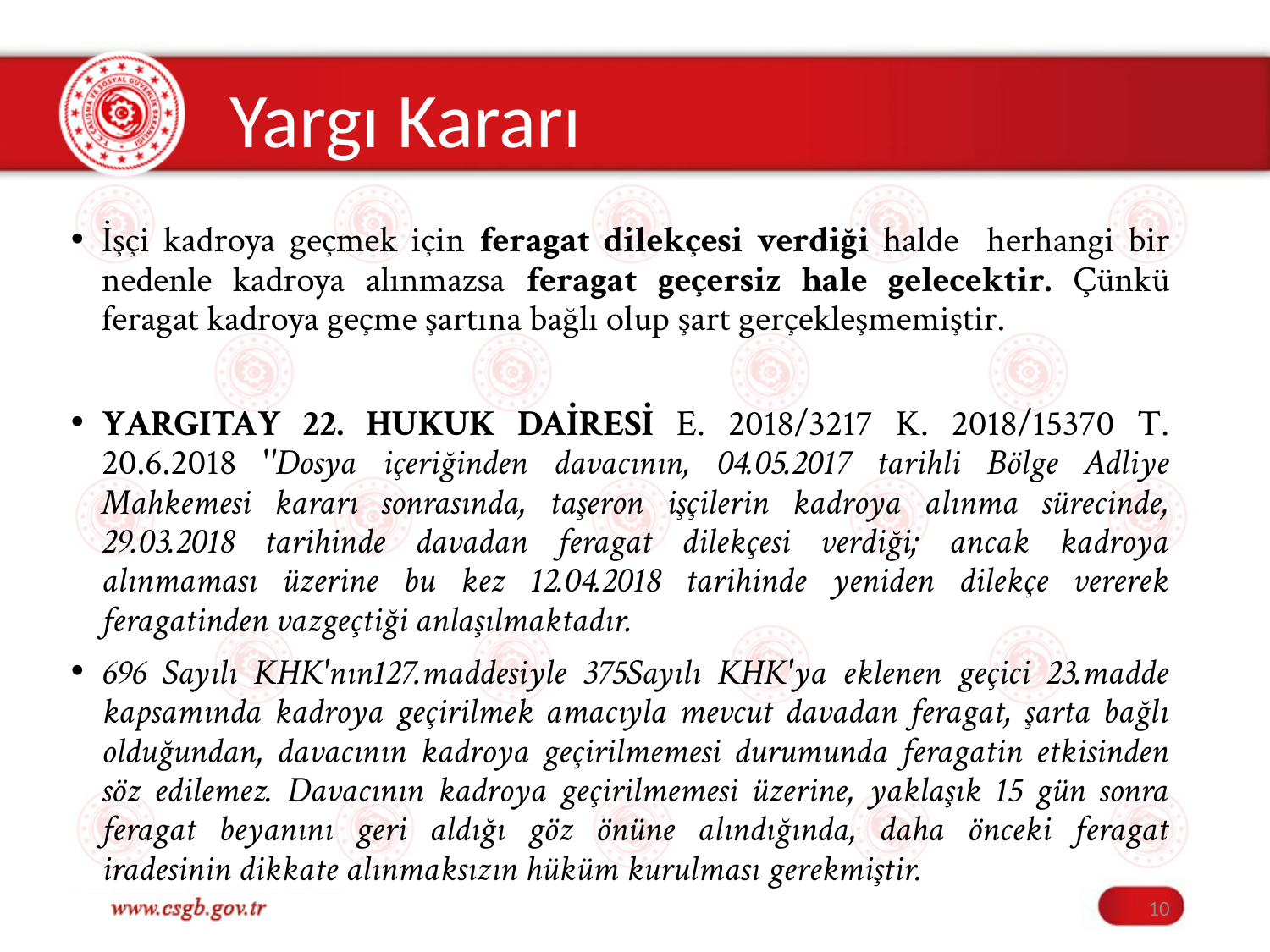

# Yargı Kararı
İşçi kadroya geçmek için feragat dilekçesi verdiği halde  herhangi bir nedenle kadroya alınmazsa feragat geçersiz hale gelecektir. Çünkü feragat kadroya geçme şartına bağlı olup şart gerçekleşmemiştir.

YARGITAY 22. HUKUK DAİRESİ E. 2018/3217 K. 2018/15370 T. 20.6.2018 ''Dosya içeriğinden davacının, 04.05.2017 tarihli Bölge Adliye Mahkemesi kararı sonrasında, taşeron işçilerin kadroya alınma sürecinde, 29.03.2018 tarihinde davadan feragat dilekçesi verdiği; ancak kadroya alınmaması üzerine bu kez 12.04.2018 tarihinde yeniden dilekçe vererek feragatinden vazgeçtiği anlaşılmaktadır.
696 Sayılı KHK'nın127.maddesiyle 375Sayılı KHK'ya eklenen geçici 23.madde kapsamında kadroya geçirilmek amacıyla mevcut davadan feragat, şarta bağlı olduğundan, davacının kadroya geçirilmemesi durumunda feragatin etkisinden söz edilemez. Davacının kadroya geçirilmemesi üzerine, yaklaşık 15 gün sonra feragat beyanını geri aldığı göz önüne alındığında, daha önceki feragat iradesinin dikkate alınmaksızın hüküm kurulması gerekmiştir.
10